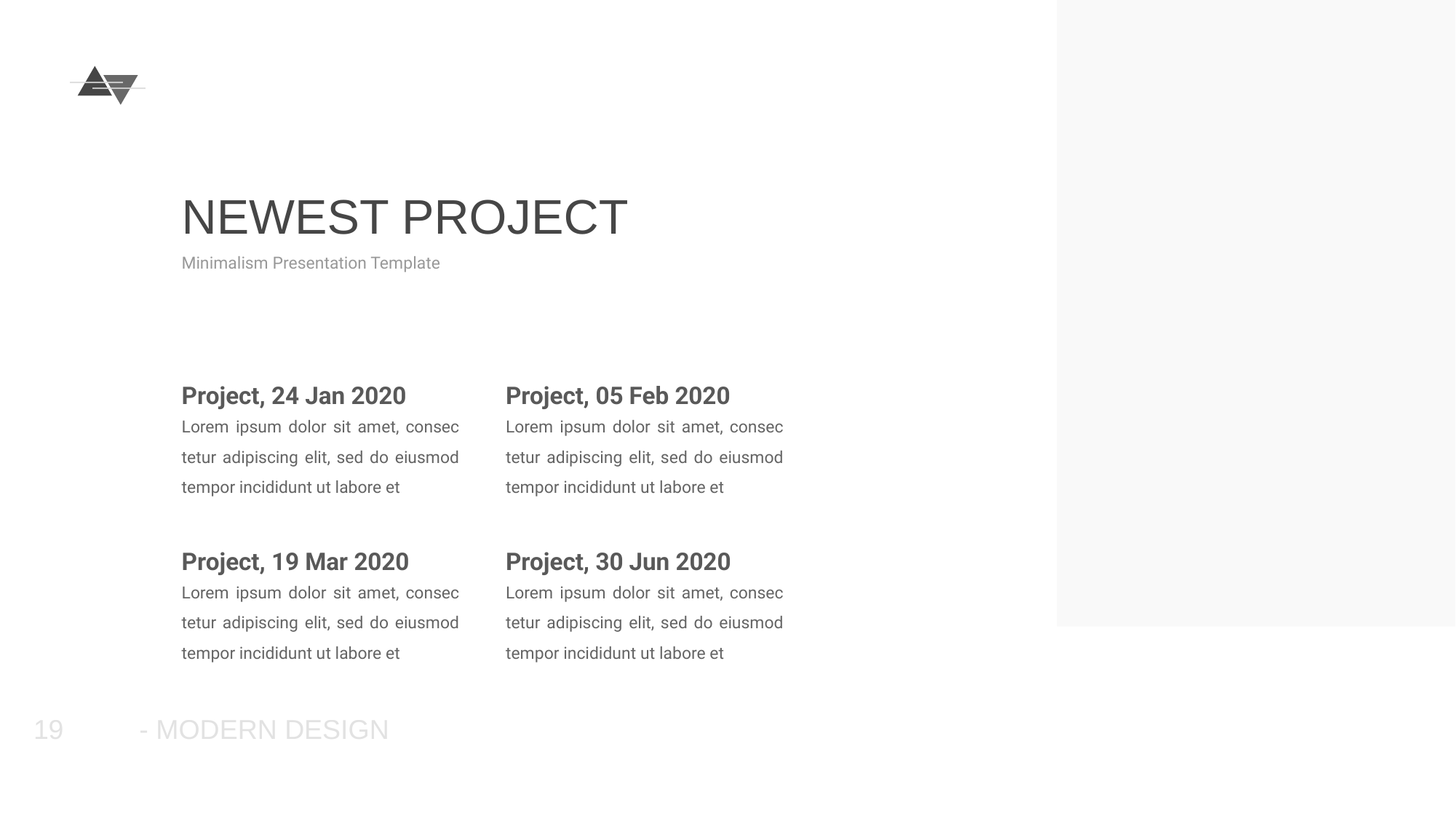

NEWEST PROJECT
Minimalism Presentation Template

Project, 24 Jan 2020
Project, 05 Feb 2020
Lorem ipsum dolor sit amet, consec tetur adipiscing elit, sed do eiusmod tempor incididunt ut labore et
Lorem ipsum dolor sit amet, consec tetur adipiscing elit, sed do eiusmod tempor incididunt ut labore et
Project, 19 Mar 2020
Project, 30 Jun 2020
Lorem ipsum dolor sit amet, consec tetur adipiscing elit, sed do eiusmod tempor incididunt ut labore et
Lorem ipsum dolor sit amet, consec tetur adipiscing elit, sed do eiusmod tempor incididunt ut labore et
19
- MODERN DESIGN